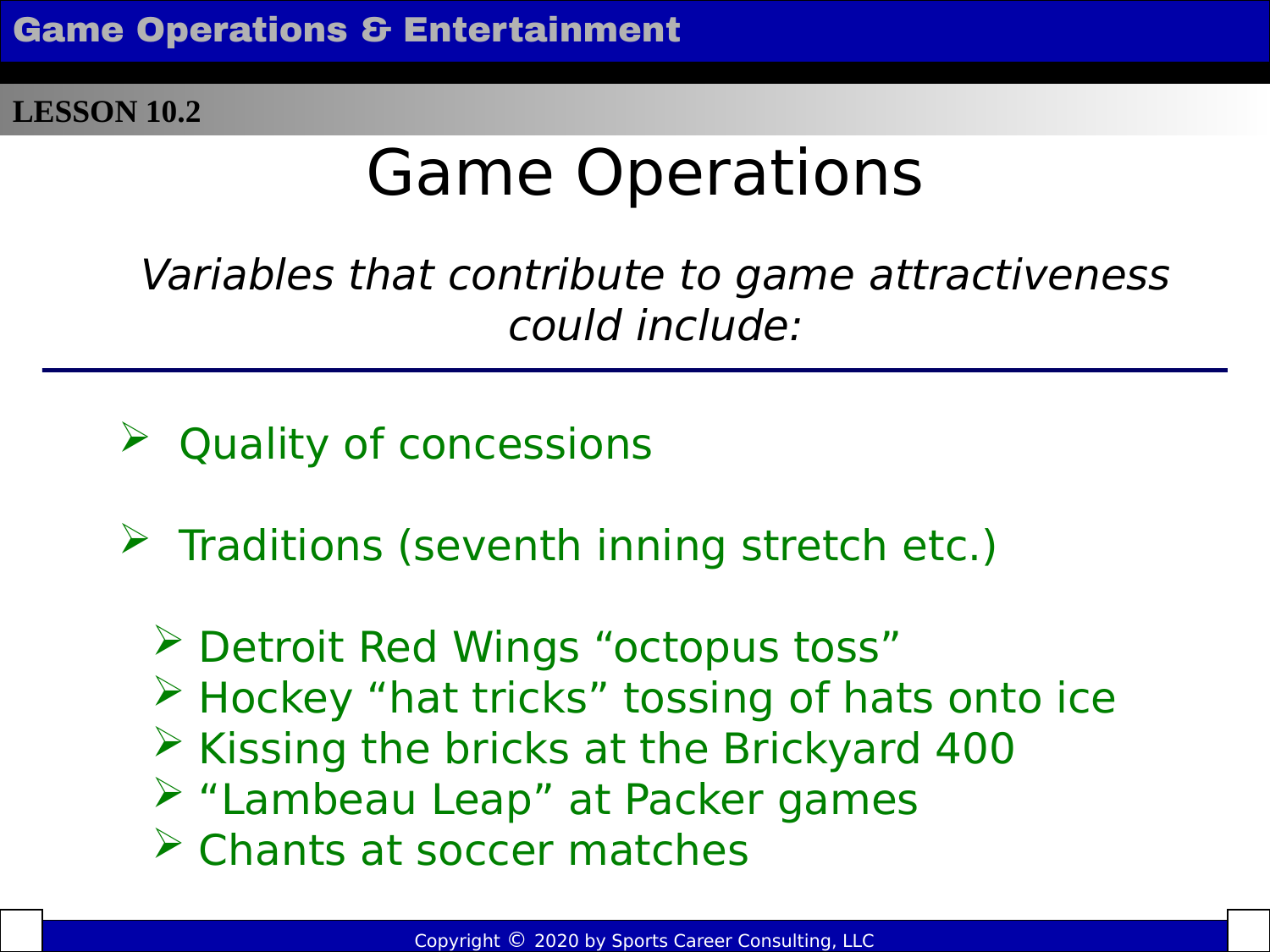

Game Operations & Entertainment
LESSON 10.2
Game Operations
Variables that contribute to game attractiveness could include:

  Quality of concessions

  Traditions (seventh inning stretch etc.)

 Detroit Red Wings “octopus toss”
 Hockey “hat tricks” tossing of hats onto ice
 Kissing the bricks at the Brickyard 400
 “Lambeau Leap” at Packer games
 Chants at soccer matches

Copyright © 2020 by Sports Career Consulting, LLC